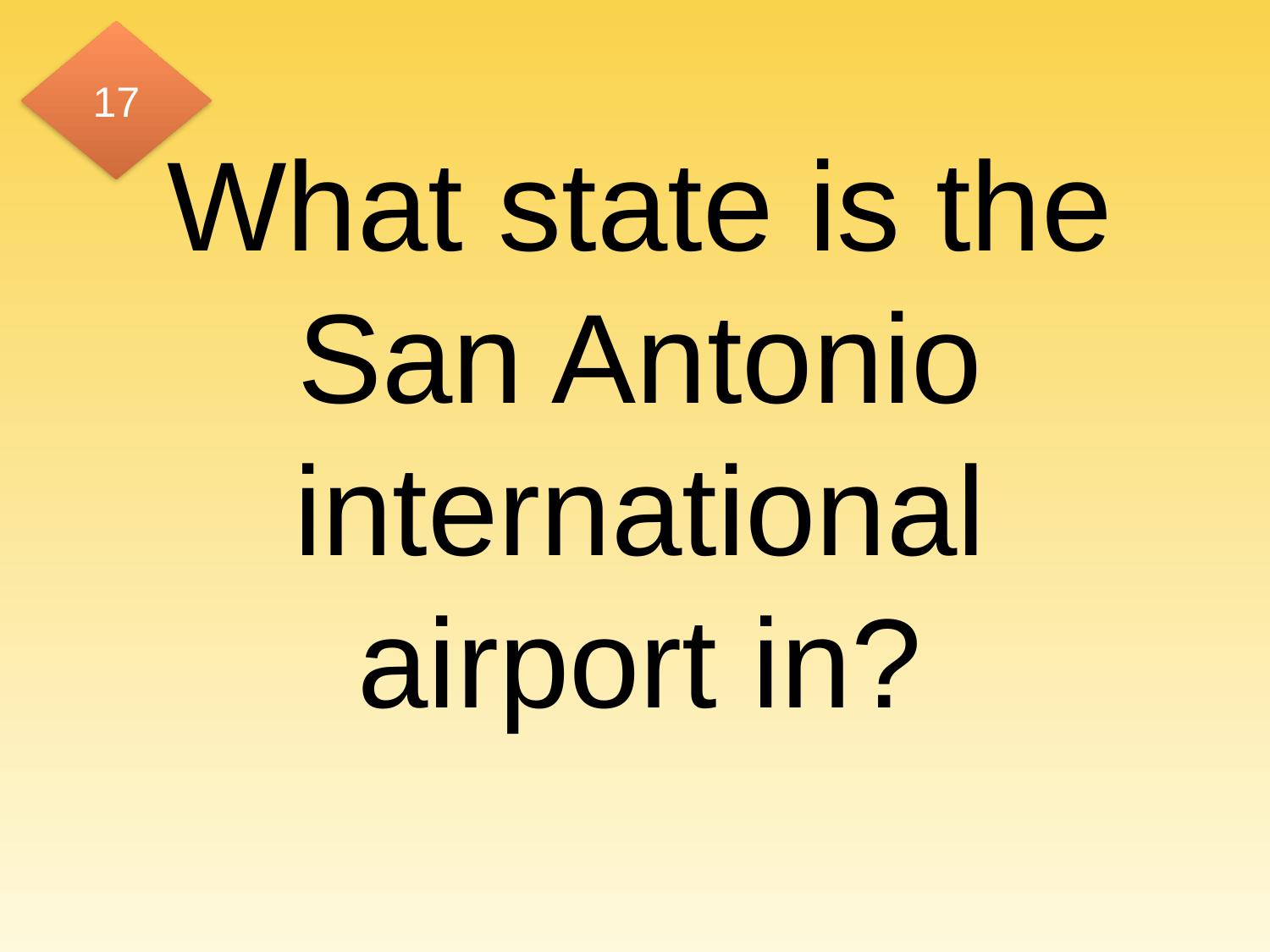

17
# What state is the San Antonio international airport in?